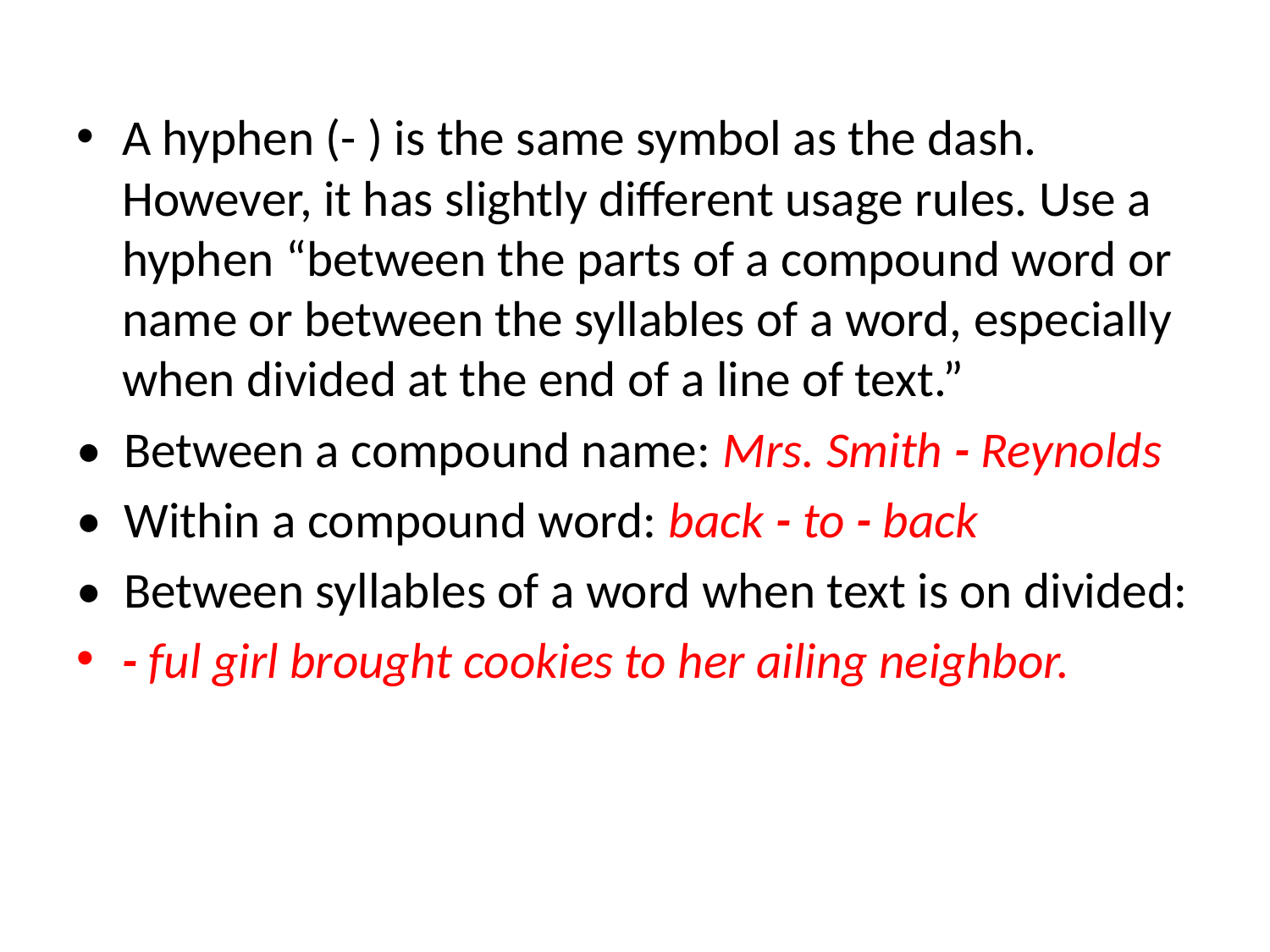

A hyphen (- ) is the same symbol as the dash. However, it has slightly different usage rules. Use a hyphen “between the parts of a compound word or name or between the syllables of a word, especially when divided at the end of a line of text.”
•  Between a compound name: Mrs. Smith - Reynolds
•  Within a compound word: back - to - back
•  Between syllables of a word when text is on divided:
- ful girl brought cookies to her ailing neighbor.